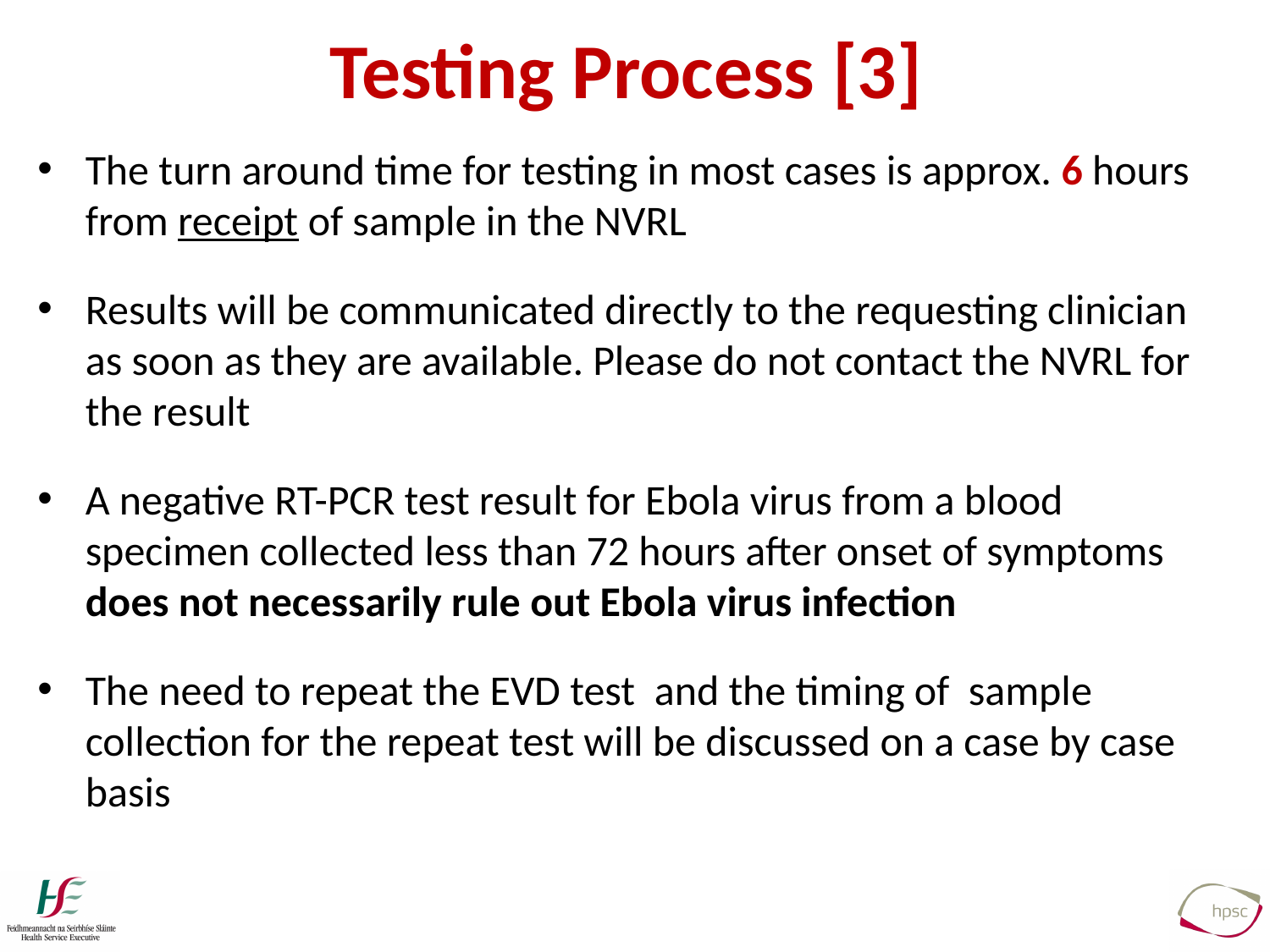

# Testing Process [3]
The turn around time for testing in most cases is approx. 6 hours from receipt of sample in the NVRL

Results will be communicated directly to the requesting clinician as soon as they are available. Please do not contact the NVRL for the result

A negative RT-PCR test result for Ebola virus from a blood specimen collected less than 72 hours after onset of symptoms does not necessarily rule out Ebola virus infection

The need to repeat the EVD test  and the timing of  sample collection for the repeat test will be discussed on a case by case basis